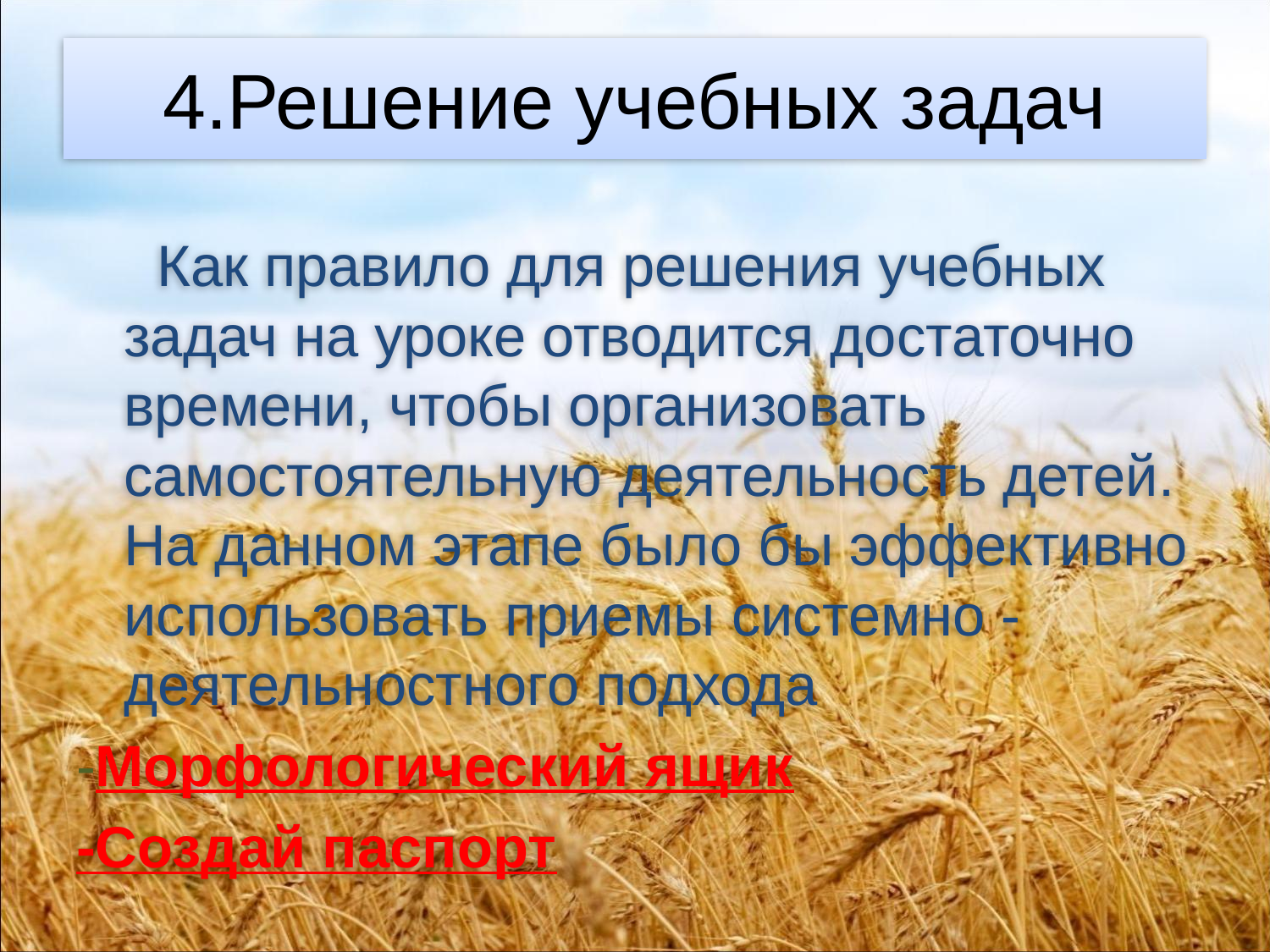

# 4.Решение учебных задач
     Как правило для решения учебных задач на уроке отводится достаточно времени, чтобы организовать самостоятельную деятельность детей.  На данном этапе было бы эффективно использовать приемы системно - деятельностного подхода
-Морфологический ящик
-Создай паспорт